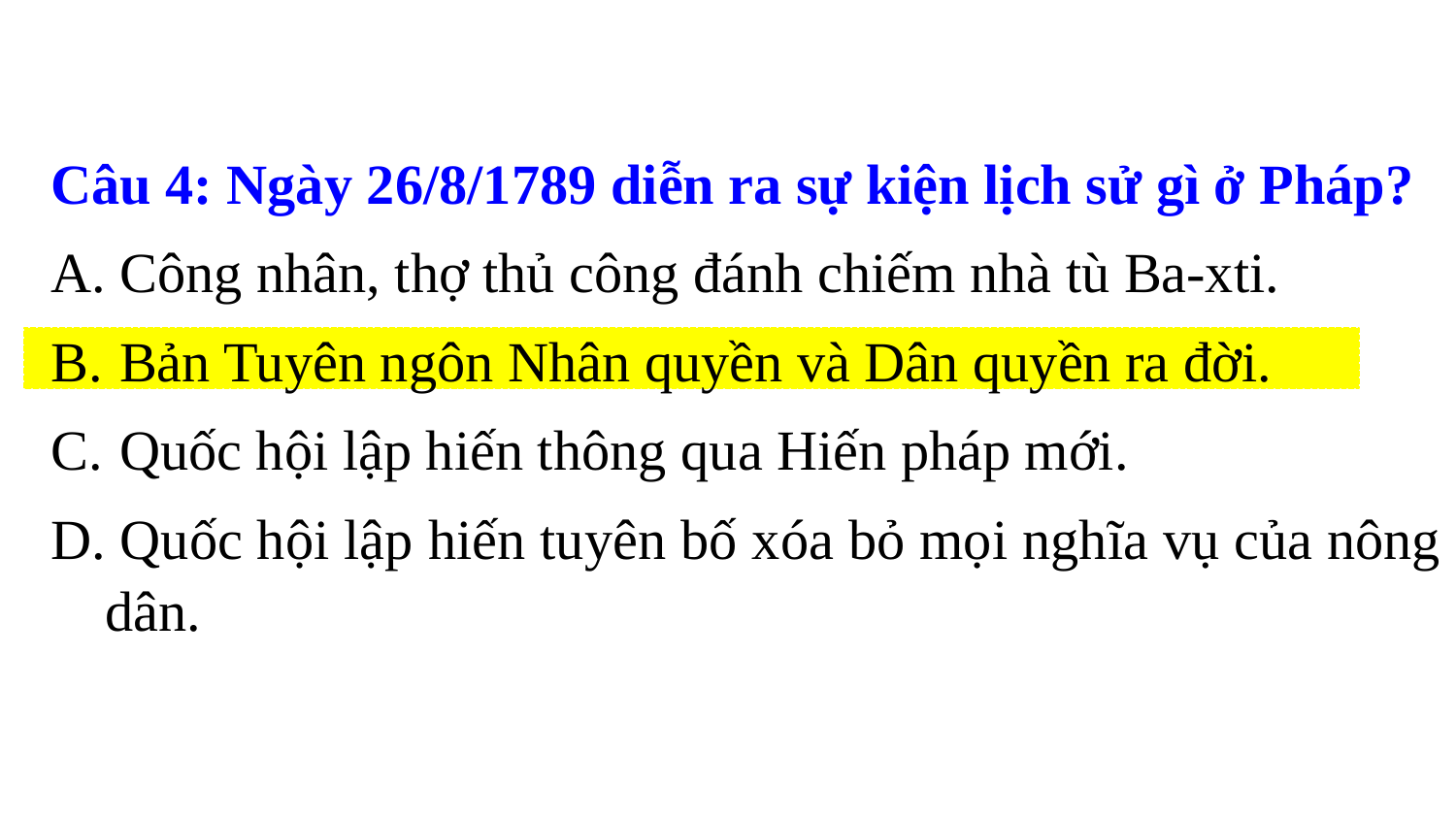

Câu 4: Ngày 26/8/1789 diễn ra sự kiện lịch sử gì ở Pháp?
 Công nhân, thợ thủ công đánh chiếm nhà tù Ba-xti.
 Bản Tuyên ngôn Nhân quyền và Dân quyền ra đời.
 Quốc hội lập hiến thông qua Hiến pháp mới.
 Quốc hội lập hiến tuyên bố xóa bỏ mọi nghĩa vụ của nông dân.